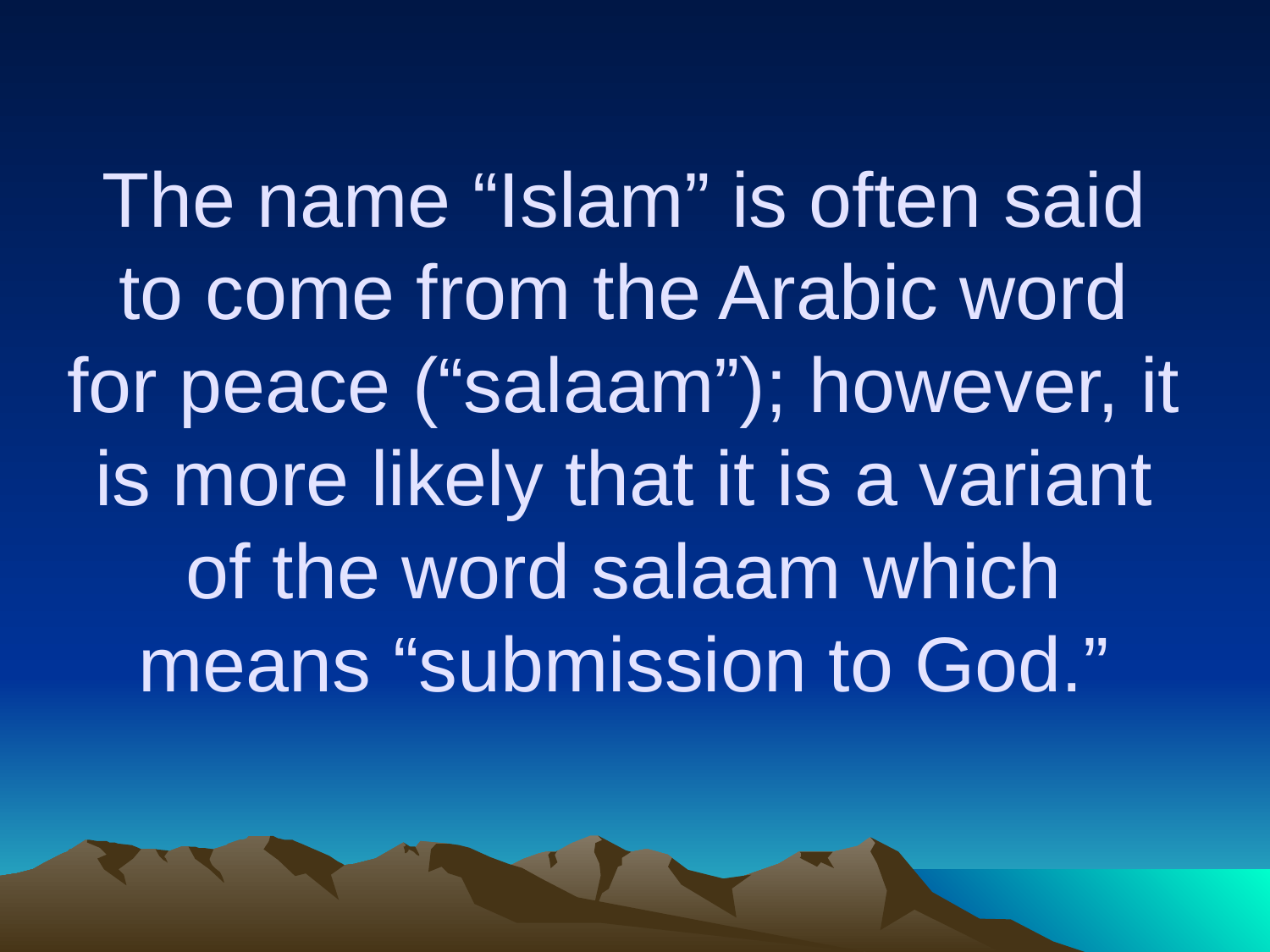

# The name “Islam” is often said to come from the Arabic word for peace (“salaam”); however, it is more likely that it is a variant of the word salaam which means “submission to God.”